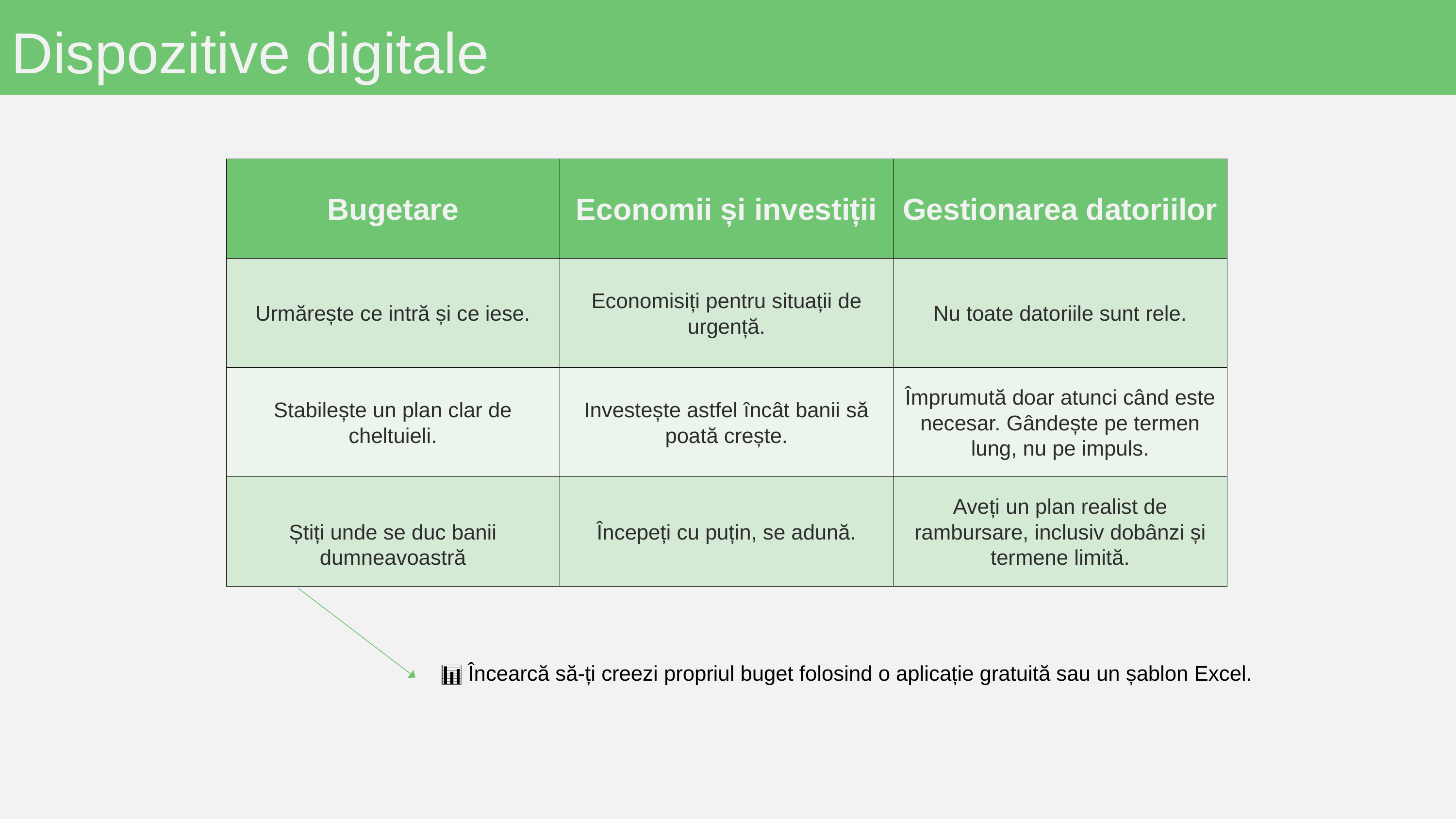

Dispozitive digitale
| Bugetare | Economii și investiții | Gestionarea datoriilor |
| --- | --- | --- |
| Urmărește ce intră și ce iese. | Economisiți pentru situații de urgență. | Nu toate datoriile sunt rele. |
| Stabilește un plan clar de cheltuieli. | Investește astfel încât banii să poată crește. | Împrumută doar atunci când este necesar. Gândește pe termen lung, nu pe impuls. |
| Știți unde se duc banii dumneavoastră | Începeți cu puțin, se adună. | Aveți un plan realist de rambursare, inclusiv dobânzi și termene limită. |

📊 Încearcă să-ți creezi propriul buget folosind o aplicație gratuită sau un șablon Excel.